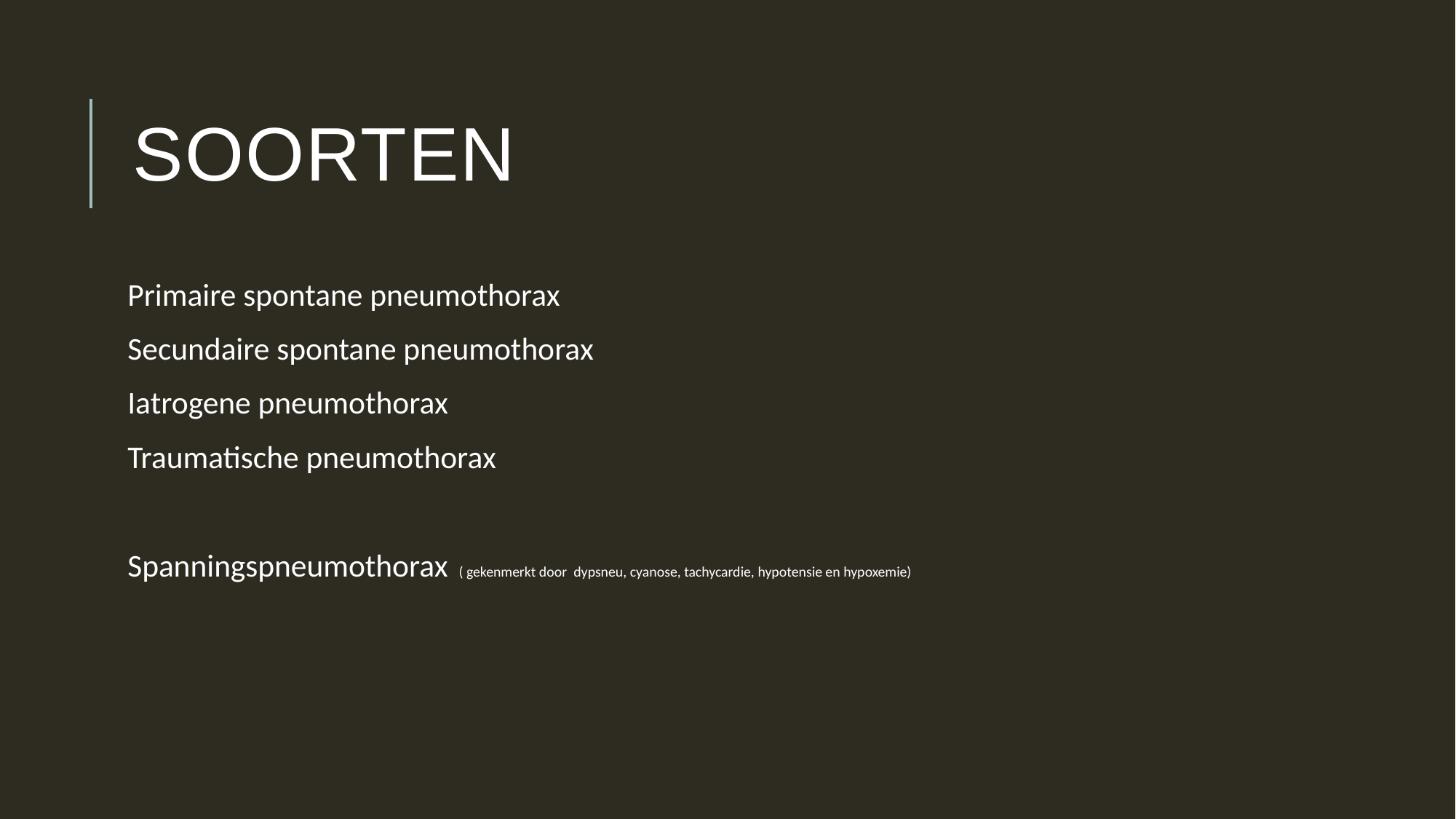

# Soorten
Primaire spontane pneumothorax
Secundaire spontane pneumothorax
Iatrogene pneumothorax
Traumatische pneumothorax

Spanningspneumothorax  ( gekenmerkt door  dypsneu, cyanose, tachycardie, hypotensie en hypoxemie)